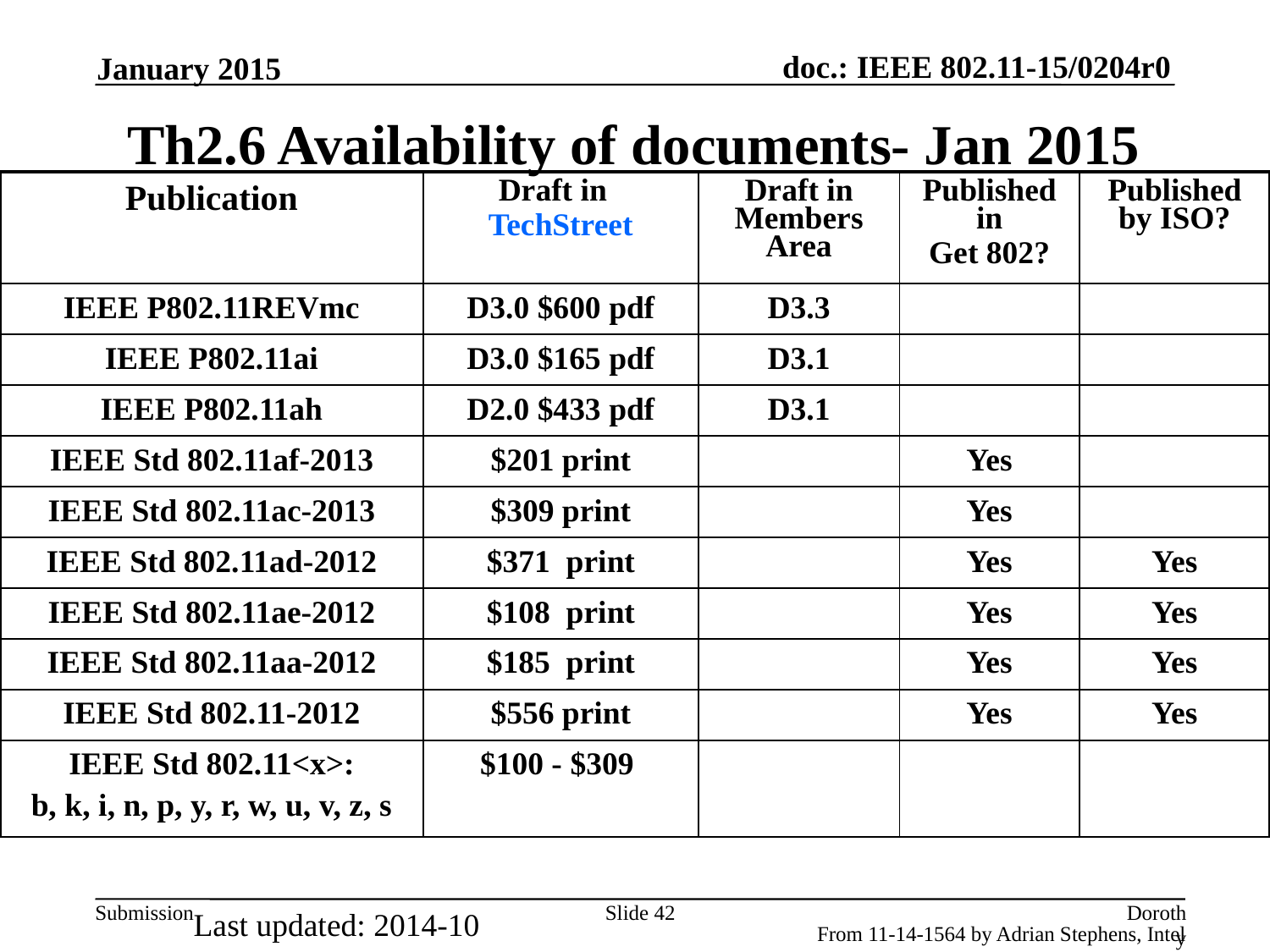

January 2015
# Th2.6 Availability of documents- Jan 2015
| Publication | Draft in TechStreet | Draft in Members Area | Published in Get 802? | Published by ISO? |
| --- | --- | --- | --- | --- |
| IEEE P802.11REVmc | D3.0 $600 pdf | D3.3 |  |  |
| IEEE P802.11ai | D3.0 $165 pdf | D3.1 |  |  |
| IEEE P802.11ah | D2.0 $433 pdf | D3.1 |  |  |
| IEEE Std 802.11af-2013 | $201 print |  | Yes |  |
| IEEE Std 802.11ac-2013 | $309 print |  | Yes |  |
| IEEE Std 802.11ad-2012 | $371 print |  | Yes | Yes |
| IEEE Std 802.11ae-2012 | $108 print |  | Yes | Yes |
| IEEE Std 802.11aa-2012 | $185 print |  | Yes | Yes |
| IEEE Std 802.11-2012 | $556 print |  | Yes | Yes |
| IEEE Std 802.11<x>: b, k, i, n, p, y, r, w, u, v, z, s | $100 - $309 |  |  |  |
Last updated: 2014-10
Slide 42
Dorothy Stanley, Aruba Networks
From 11-14-1564 by Adrian Stephens, Intel